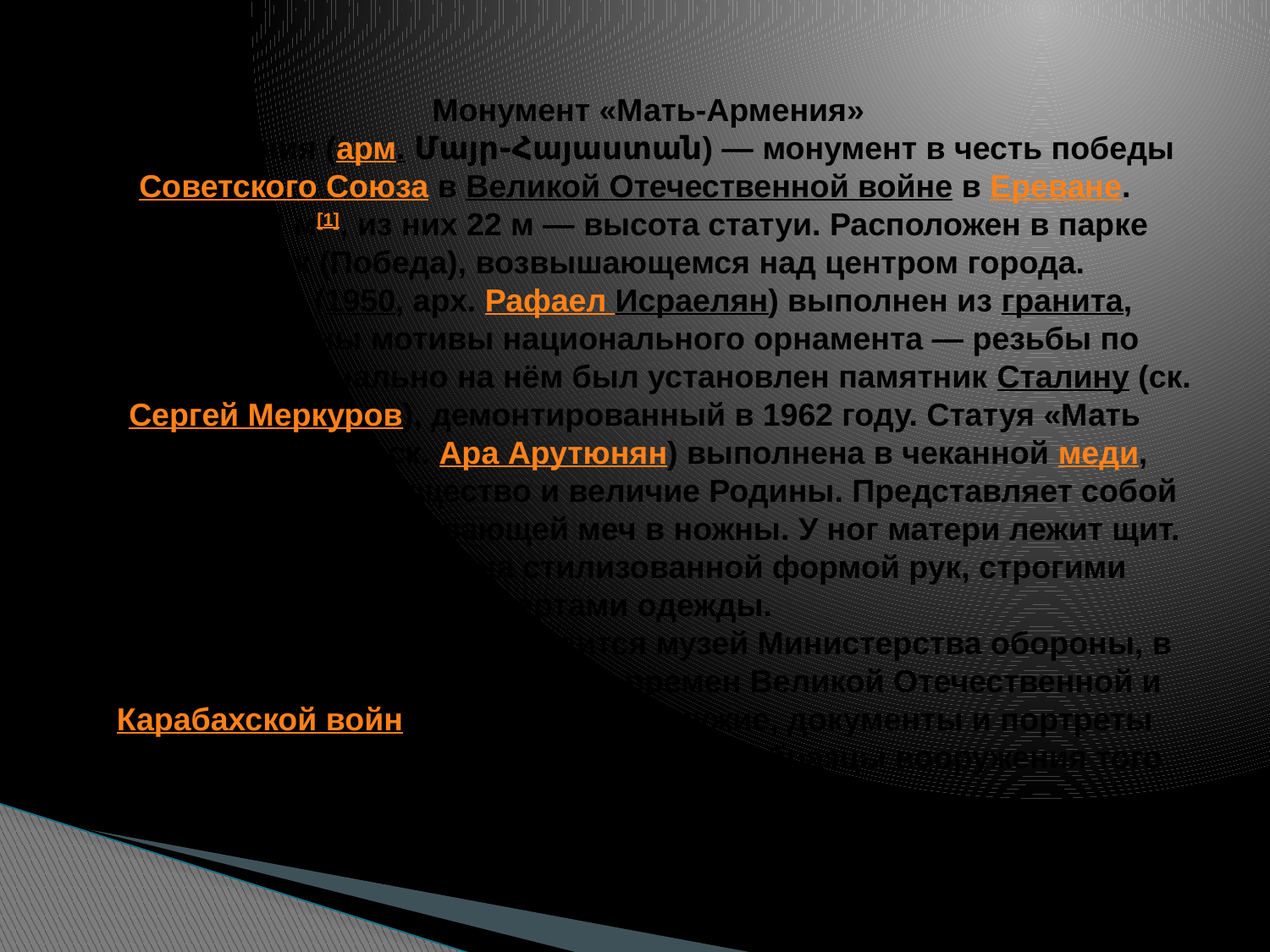

# Монумент «Мать-Армения» Мать-Армения (арм. Մայր-Հայաստան) — монумент в честь победы Советского Союза в Великой Отечественной войне в Ереване. Высота 54 м[1], из них 22 м — высота статуи. Расположен в парке Ахтанак (Победа), возвышающемся над центром города. Пьедестал (1950, арх. Рафаел Исраелян) выполнен из гранита, использованы мотивы национального орнамента — резьбы по камню. Первоначально на нём был установлен памятник Сталину (ск. Сергей Меркуров), демонтированный в 1962 году. Статуя «Мать Армения» (1967, ск. Ара Арутюнян) выполнена в чеканной меди, символизирует могущество и величие Родины. Представляет собой образ матери, вкладывающей меч в ножны. У ног матери лежит щит. Скульптура характерна стилизованной формой рук, строгими чертами одежды. В основании памятника находится музей Министерства обороны, в котором выставлены экспонаты времен Великой Отечественной и Карабахской войн: личные вещи, оружие, документы и портреты героев. Вокруг пьедестала выставлены образцы вооружения того времени.